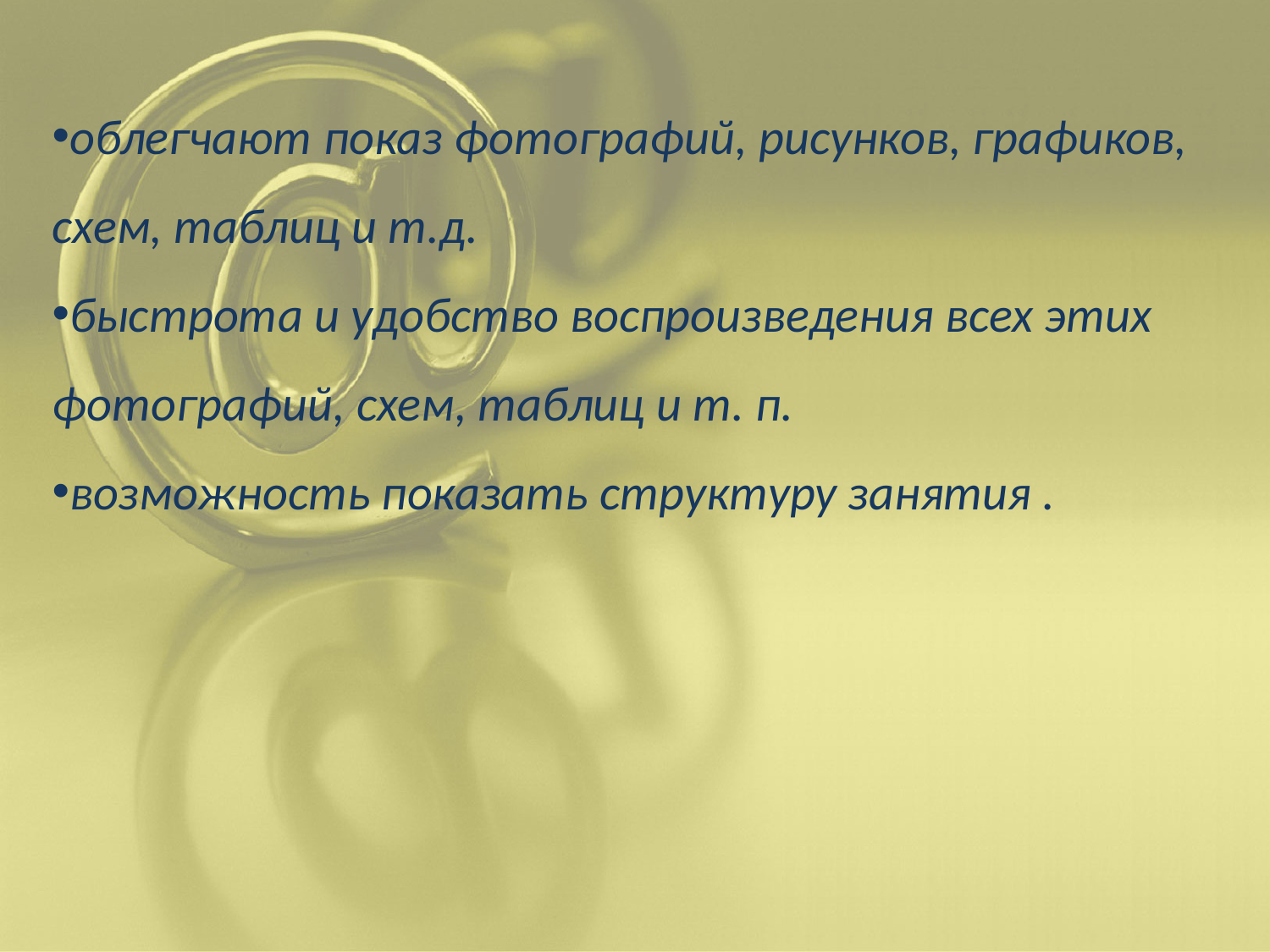

облегчают показ фотографий, рисунков, графиков, схем, таблиц и т.д.
быстрота и удобство воспроизведения всех этих фотографий, схем, таблиц и т. п.
возможность показать структуру занятия .